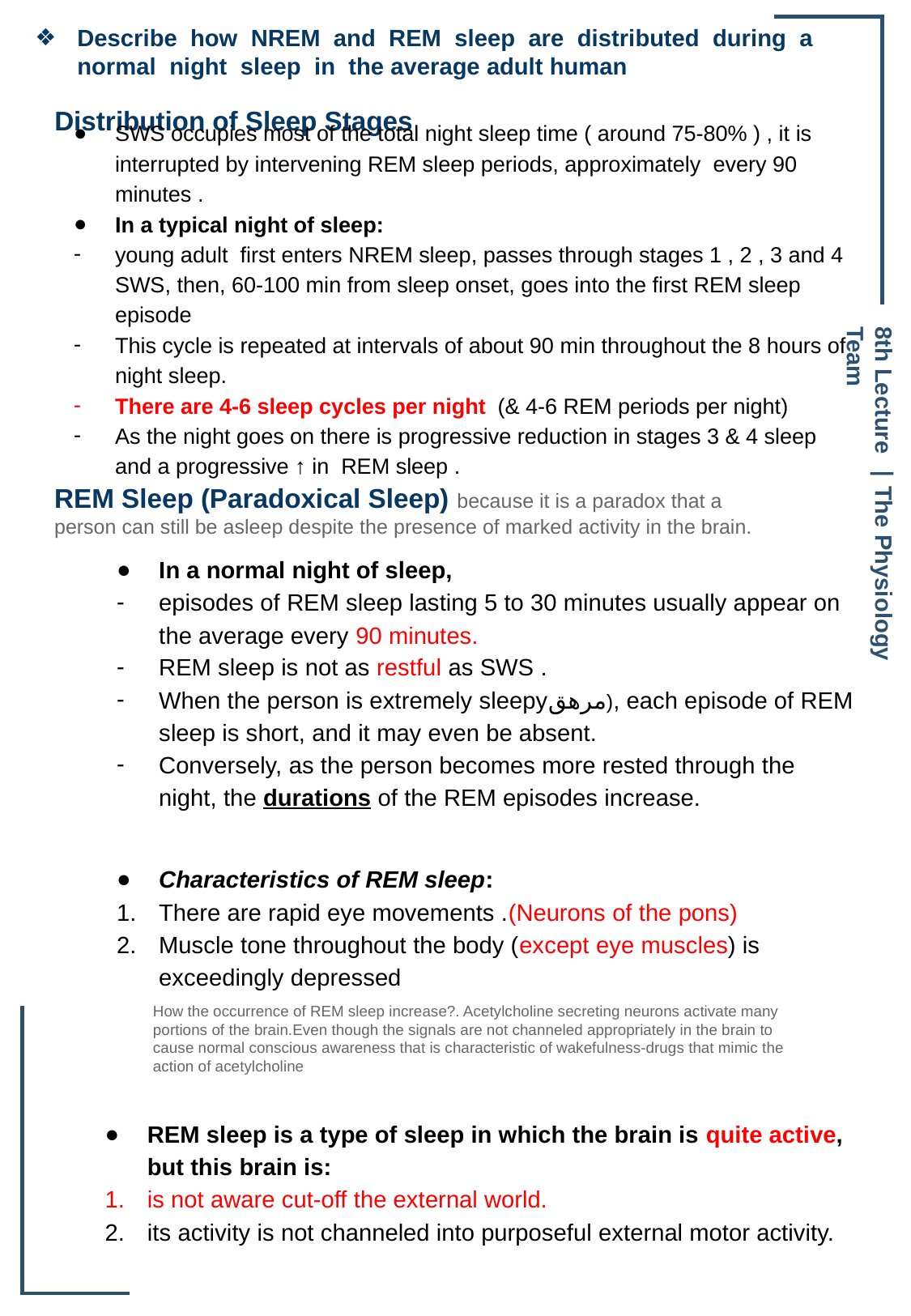

Describe  how  NREM  and  REM  sleep  are  distributed  during  a  normal  night  sleep  in  the average adult human
Distribution of Sleep Stages
SWS occupies most of the total night sleep time ( around 75-80% ) , it is interrupted by intervening REM sleep periods, approximately  every 90 minutes .
In a typical night of sleep:
young adult  first enters NREM sleep, passes through stages 1 , 2 , 3 and 4 SWS, then, 60-100 min from sleep onset, goes into the first REM sleep episode
This cycle is repeated at intervals of about 90 min throughout the 8 hours of  night sleep.
There are 4-6 sleep cycles per night  (& 4-6 REM periods per night)
As the night goes on there is progressive reduction in stages 3 & 4 sleep and a progressive ↑ in  REM sleep .
REM Sleep (Paradoxical Sleep) because it is a paradox that a person can still be asleep despite the presence of marked activity in the brain.
8th Lecture  ∣ The Physiology Team
In a normal night of sleep,
episodes of REM sleep lasting 5 to 30 minutes usually appear on the average every 90 minutes.
REM sleep is not as restful as SWS .
When the person is extremely sleepyمرهق), each episode of REM sleep is short, and it may even be absent.
Conversely, as the person becomes more rested through the night, the durations of the REM episodes increase.

Characteristics of REM sleep:
There are rapid eye movements .(Neurons of the pons)
Muscle tone throughout the body (except eye muscles) is exceedingly depressed

How the occurrence of REM sleep increase?. Acetylcholine secreting neurons activate many portions of the brain.Even though the signals are not channeled appropriately in the brain to cause normal conscious awareness that is characteristic of wakefulness-drugs that mimic the action of acetylcholine

REM sleep is a type of sleep in which the brain is quite active, but this brain is:
is not aware cut-off the external world.
its activity is not channeled into purposeful external motor activity.